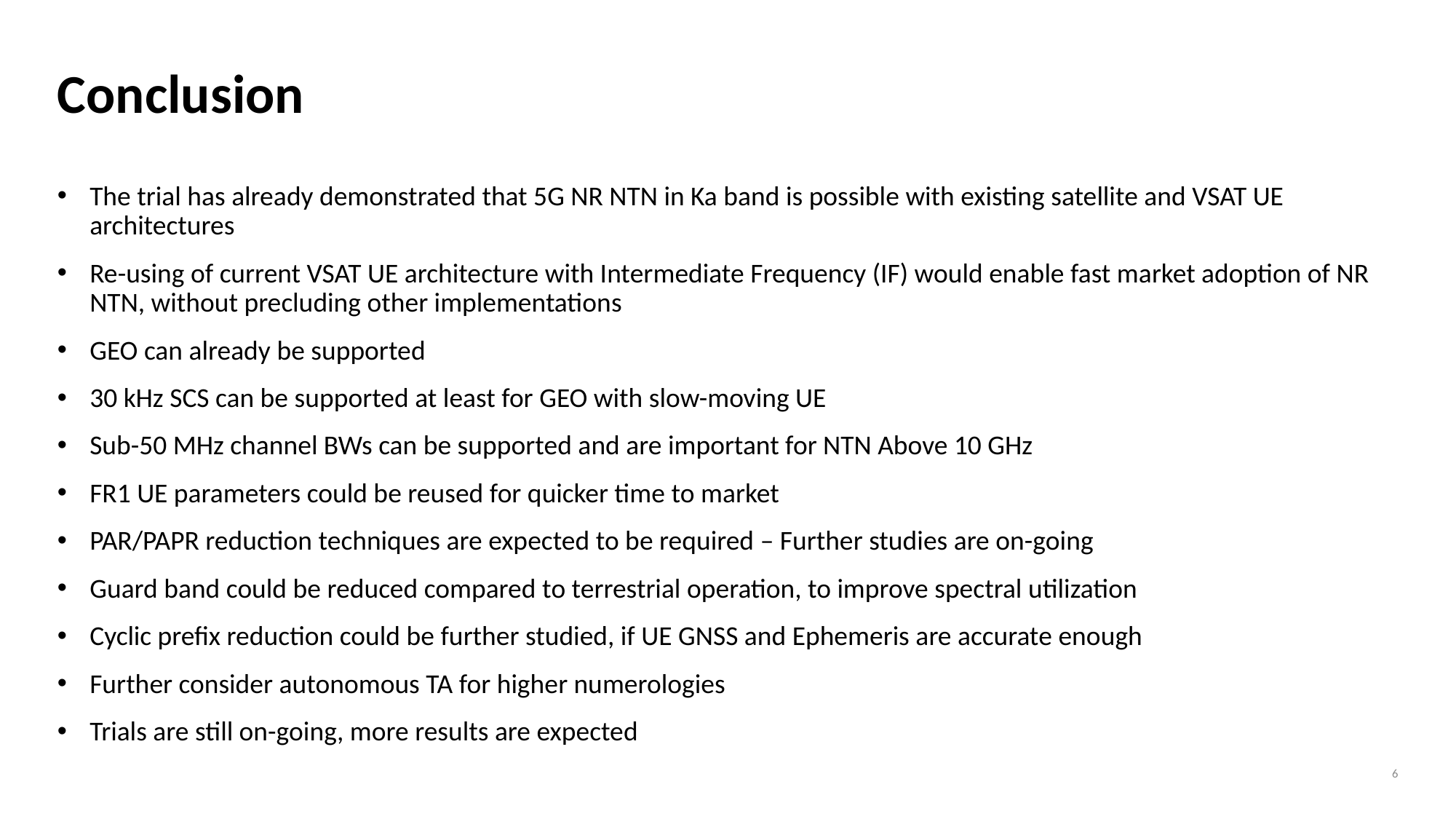

# Conclusion
The trial has already demonstrated that 5G NR NTN in Ka band is possible with existing satellite and VSAT UE architectures
Re-using of current VSAT UE architecture with Intermediate Frequency (IF) would enable fast market adoption of NR NTN, without precluding other implementations
GEO can already be supported
30 kHz SCS can be supported at least for GEO with slow-moving UE
Sub-50 MHz channel BWs can be supported and are important for NTN Above 10 GHz
FR1 UE parameters could be reused for quicker time to market
PAR/PAPR reduction techniques are expected to be required – Further studies are on-going
Guard band could be reduced compared to terrestrial operation, to improve spectral utilization
Cyclic prefix reduction could be further studied, if UE GNSS and Ephemeris are accurate enough
Further consider autonomous TA for higher numerologies
Trials are still on-going, more results are expected
6